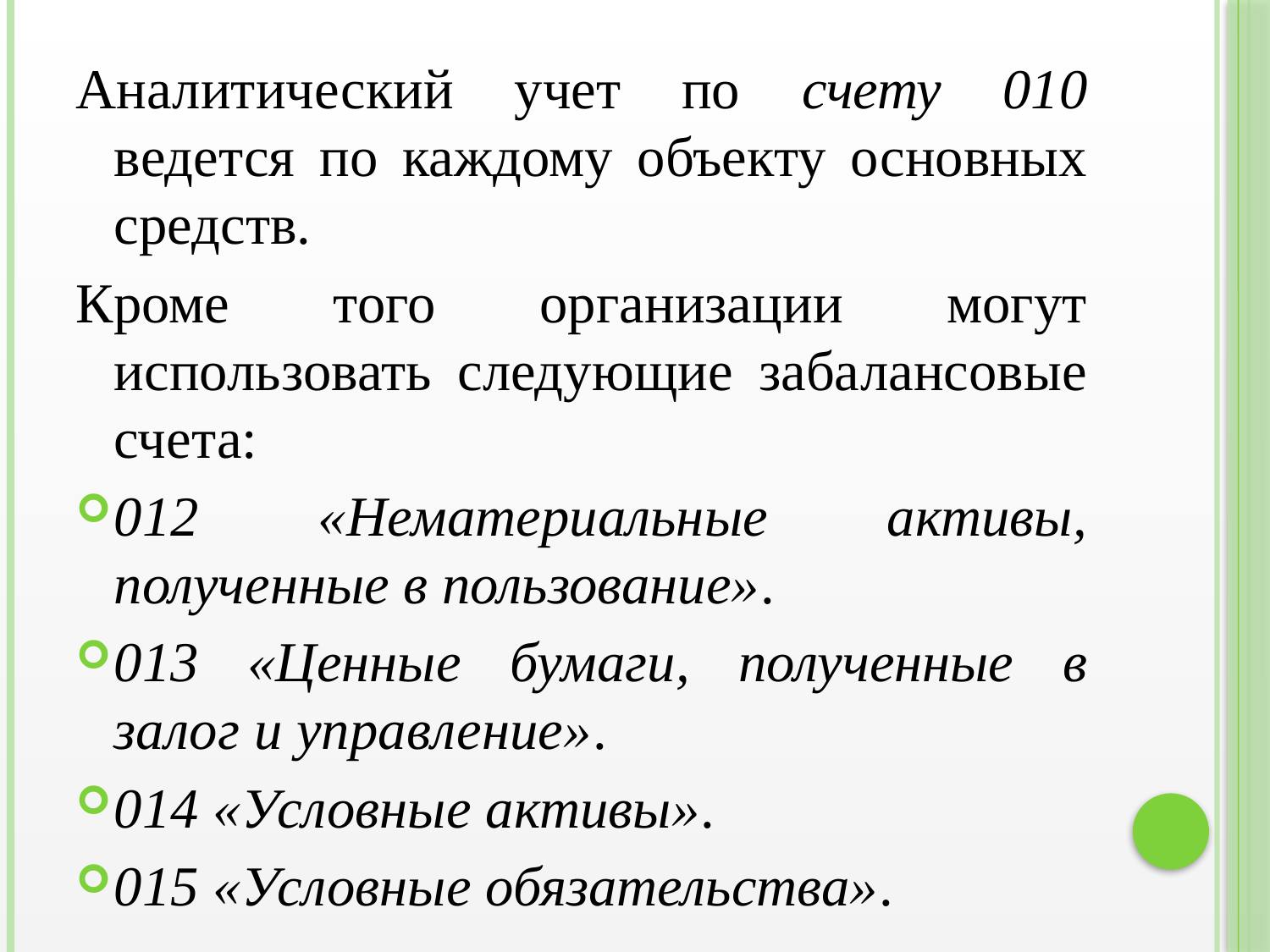

Аналитический учет по счету 010 ведется по каждому объекту основных средств.
Кроме того организации могут использовать следующие забалансовые счета:
012 «Нематериальные активы, полученные в пользование».
013 «Ценные бумаги, полученные в залог и управление».
014 «Условные активы».
015 «Условные обязательства».